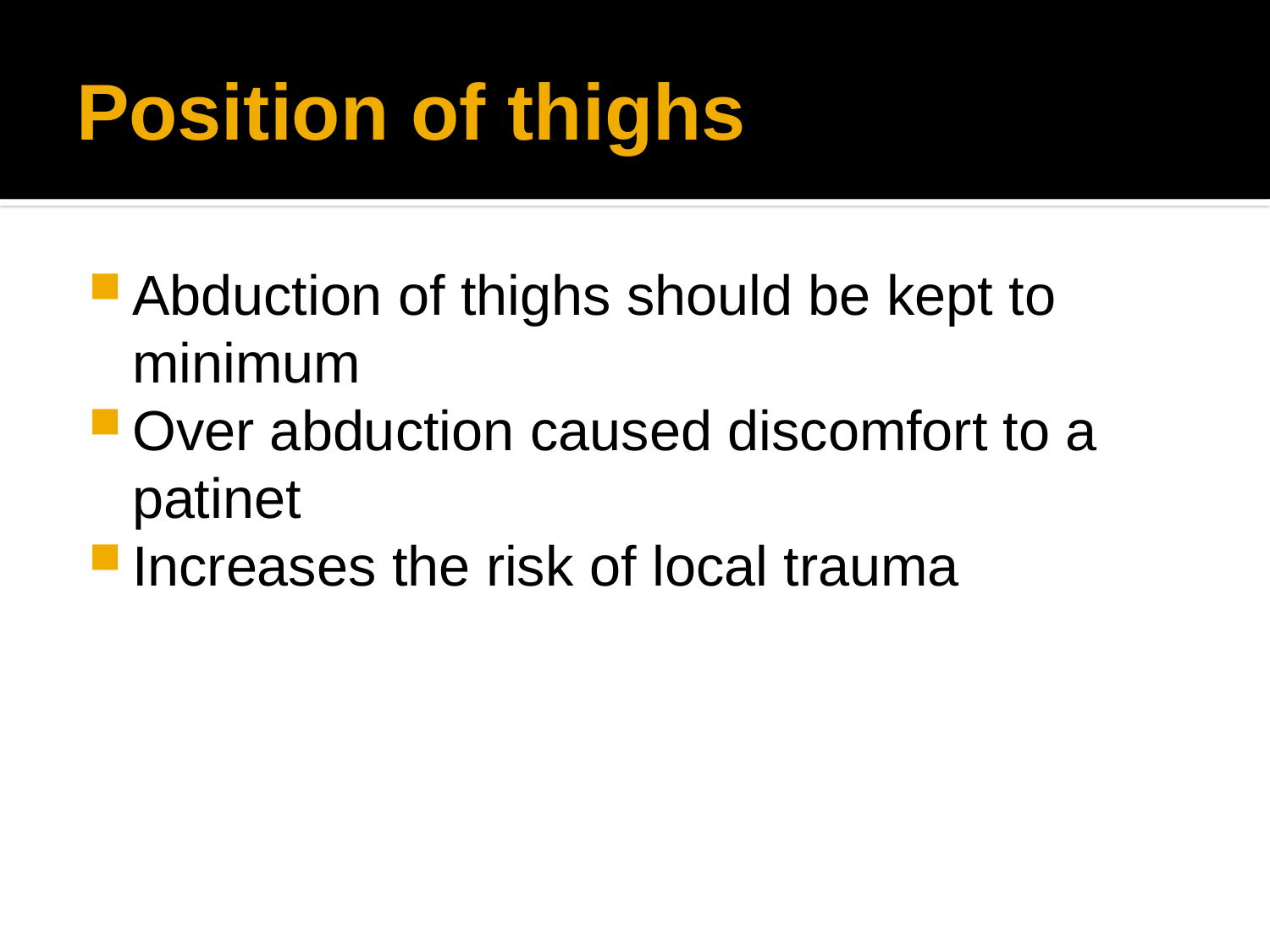

# Position of thighs
Abduction of thighs should be kept to minimum
Over abduction caused discomfort to a patinet
Increases the risk of local trauma